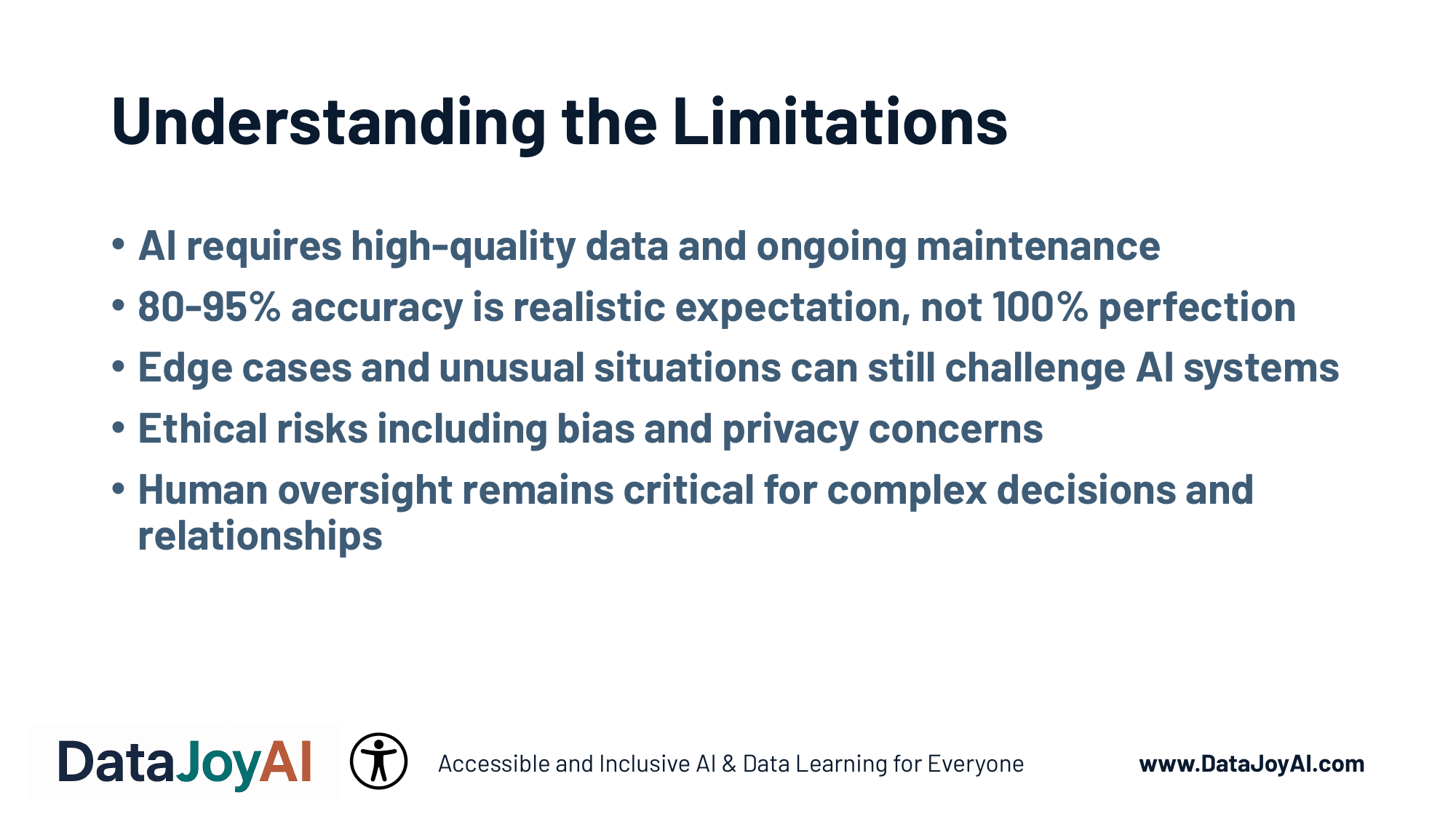

# Understanding the Limitations
AI requires high-quality data and ongoing maintenance
80-95% accuracy is realistic expectation, not 100% perfection
Edge cases and unusual situations can still challenge AI systems
Ethical risks including bias and privacy concerns
Human oversight remains critical for complex decisions and relationships